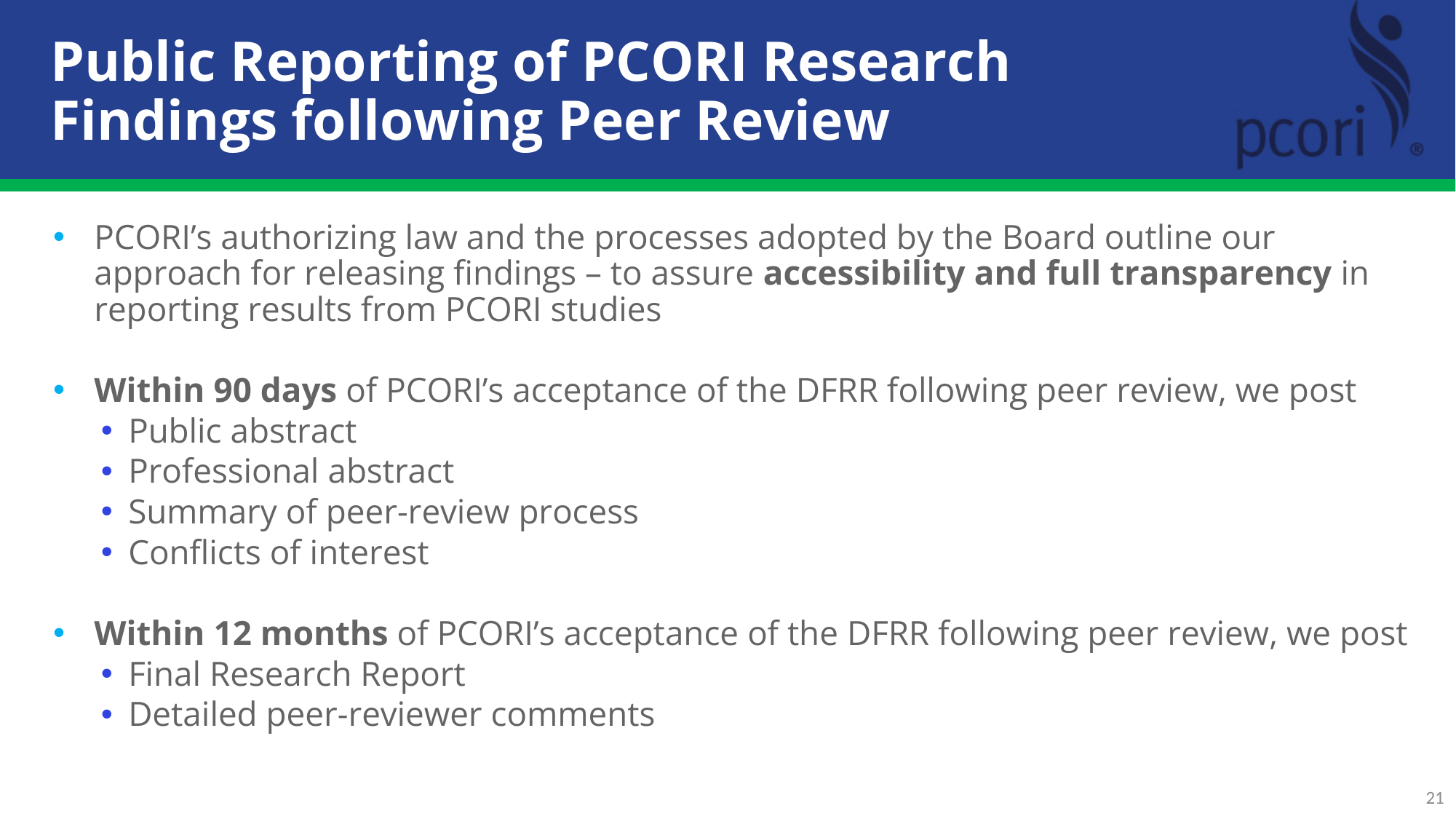

Public Reporting of PCORI Research Findings following Peer Review
PCORI’s authorizing law and the processes adopted by the Board outline our approach for releasing findings – to assure accessibility and full transparency in reporting results from PCORI studies

Within 90 days of PCORI’s acceptance of the DFRR following peer review, we post
Public abstract
Professional abstract
Summary of peer-review process
Conflicts of interest

Within 12 months of PCORI’s acceptance of the DFRR following peer review, we post
Final Research Report
Detailed peer-reviewer comments

21